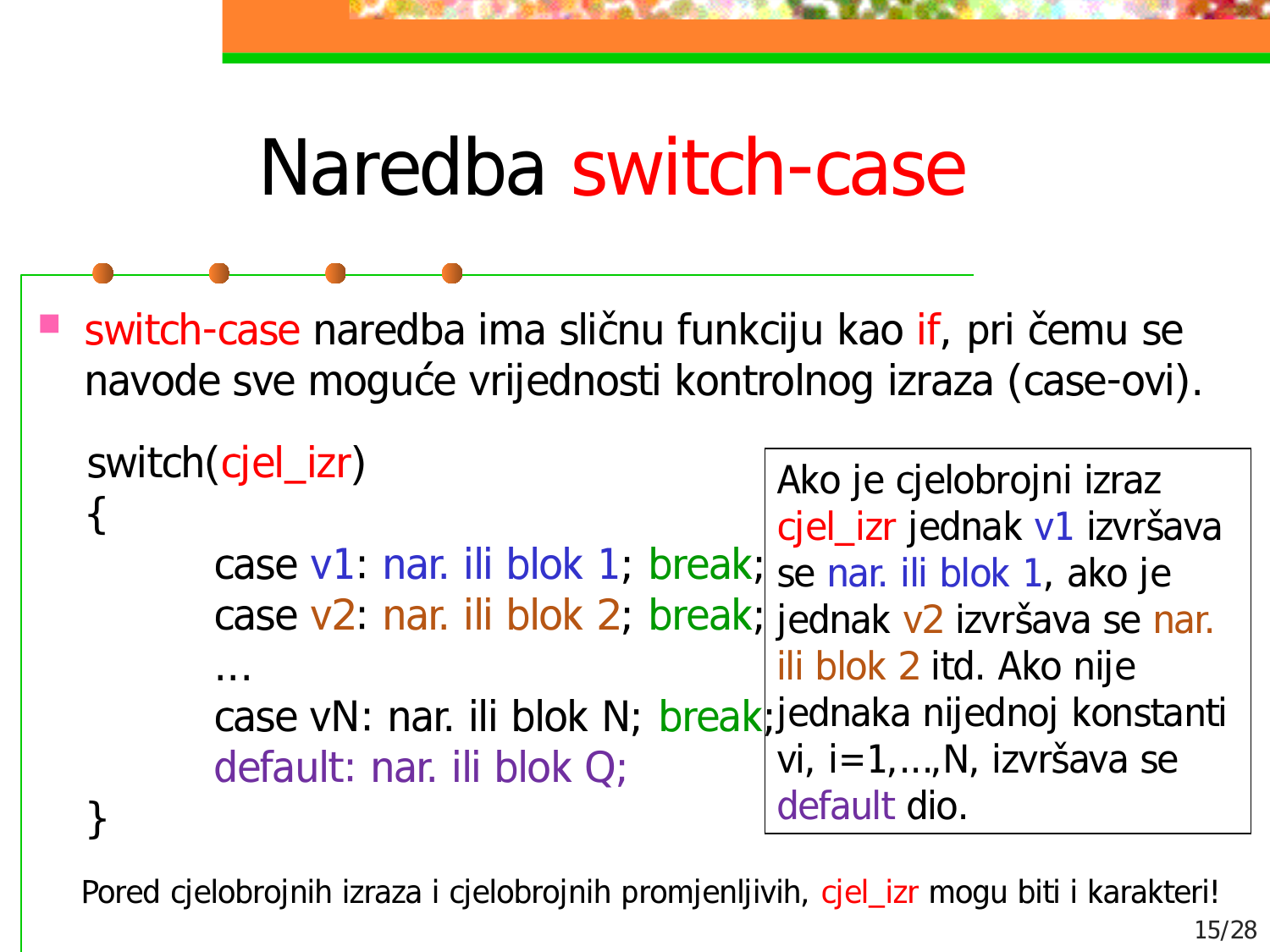

# Naredba switch-case
switch-case naredba ima sličnu funkciju kao if, pri čemu se navode sve moguće vrijednosti kontrolnog izraza (case-ovi).
	switch(cjel_izr)
{
	case v1: nar. ili blok 1; break;
	case v2: nar. ili blok 2; break;
	...
	case vN: nar. ili blok N; break;
	default: nar. ili blok Q;
}
Ako je cjelobrojni izraz cjel_izr jednak v1 izvršava se nar. ili blok 1, ako je jednak v2 izvršava se nar. ili blok 2 itd. Ako nije jednaka nijednoj konstanti vi, i=1,...,N, izvršava se default dio.
Pored cjelobrojnih izraza i cjelobrojnih promjenljivih, cjel_izr mogu biti i karakteri!
15/28